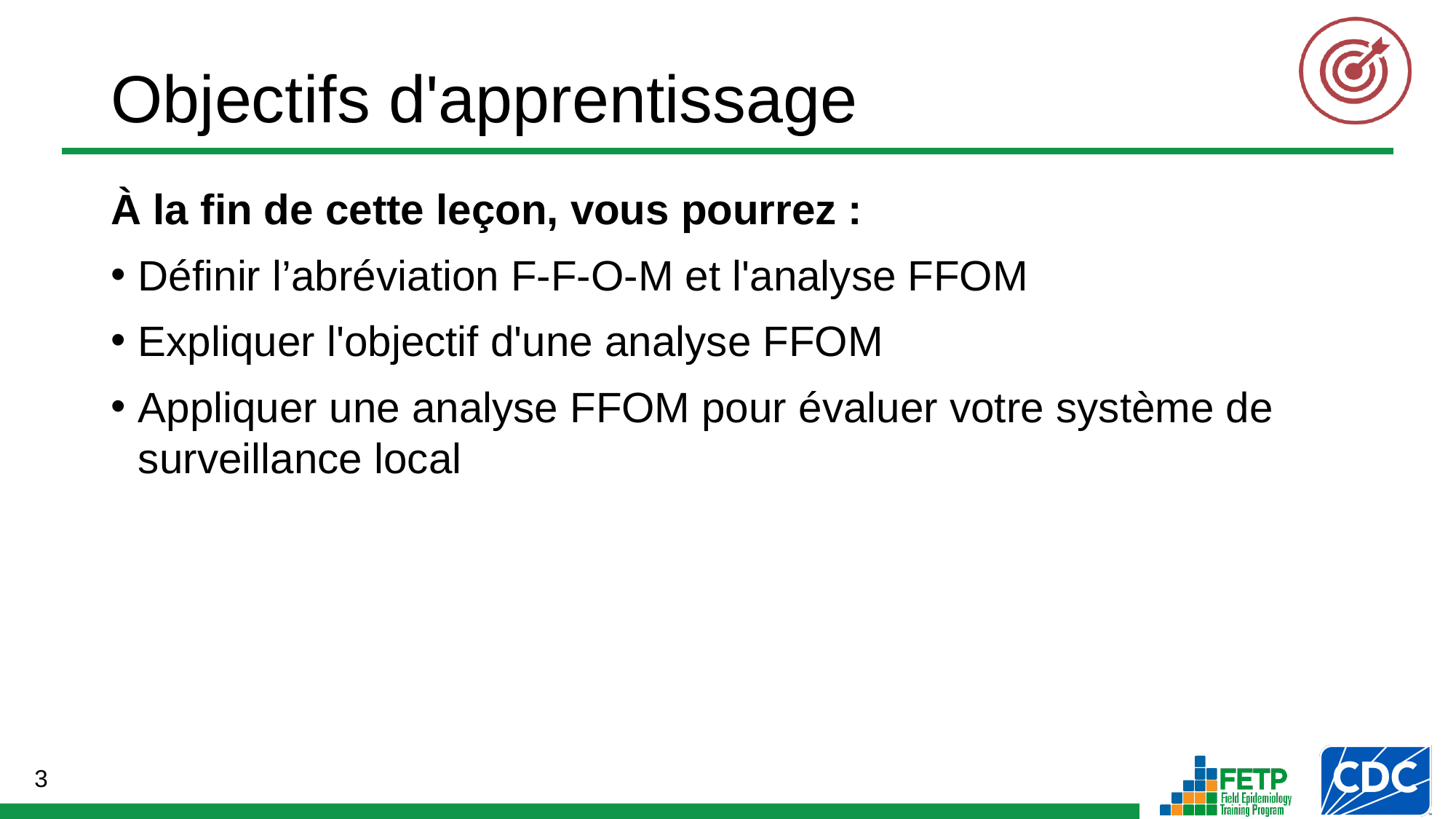

À la fin de cette leçon, vous pourrez :
Définir l’abréviation F-F-O-M et l'analyse FFOM
Expliquer l'objectif d'une analyse FFOM
Appliquer une analyse FFOM pour évaluer votre système de surveillance local